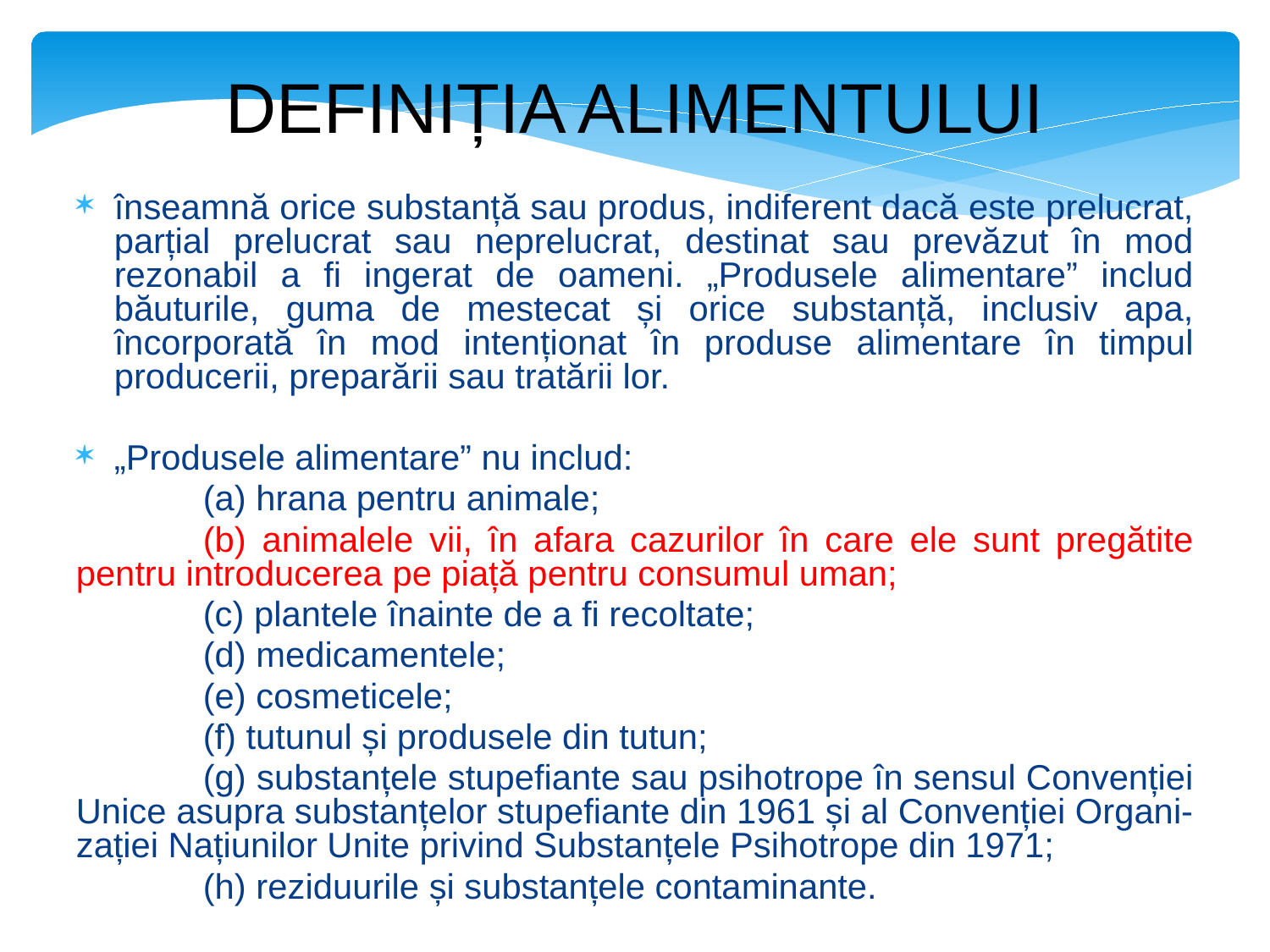

DEFINIȚIA ALIMENTULUI
înseamnă orice substanță sau produs, indiferent dacă este prelucrat, parțial prelucrat sau neprelucrat, destinat sau prevăzut în mod rezonabil a fi ingerat de oameni. „Produsele alimentare” includ băuturile, guma de mestecat și orice substanță, inclusiv apa, încorporată în mod intenționat în produse alimentare în timpul producerii, preparării sau tratării lor.

„Produsele alimentare” nu includ:
	(a) hrana pentru animale;
	(b) animalele vii, în afara cazurilor în care ele sunt pregătite pentru introducerea pe piață pentru consumul uman;
	(c) plantele înainte de a fi recoltate;
	(d) medicamentele;
	(e) cosmeticele;
	(f) tutunul și produsele din tutun;
	(g) substanțele stupefiante sau psihotrope în sensul Convenției Unice asupra substanțelor stupefiante din 1961 și al Convenției Organi- zației Națiunilor Unite privind Substanțele Psihotrope din 1971;
	(h) reziduurile și substanțele contaminante.